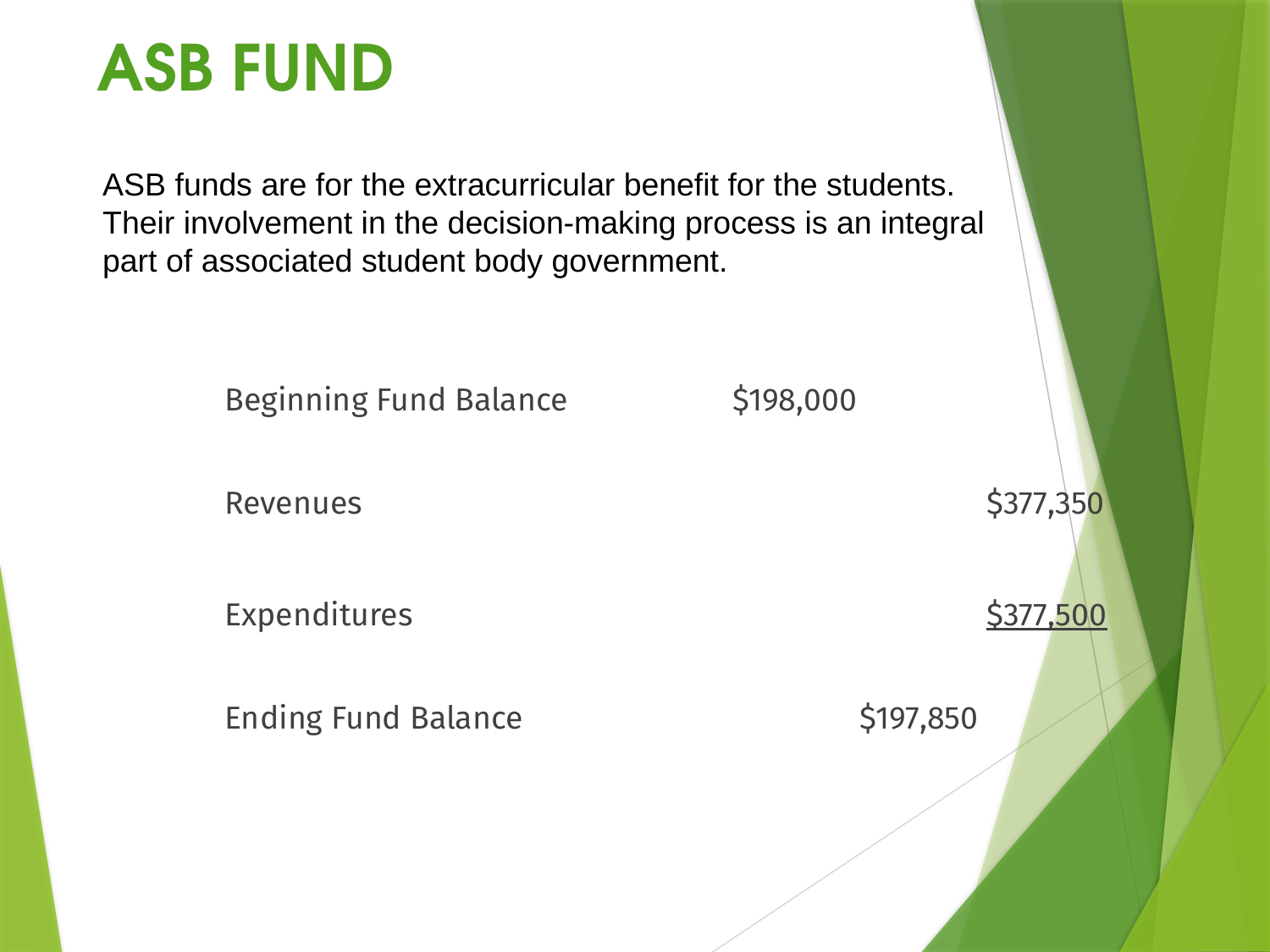

# ASB FUND
ASB funds are for the extracurricular benefit for the students.  Their involvement in the decision-making process is an integral part of associated student body government.

	Beginning Fund Balance		$198,000

	Revenues					$377,350

	Expenditures					$377,500

	Ending Fund Balance			$197,850